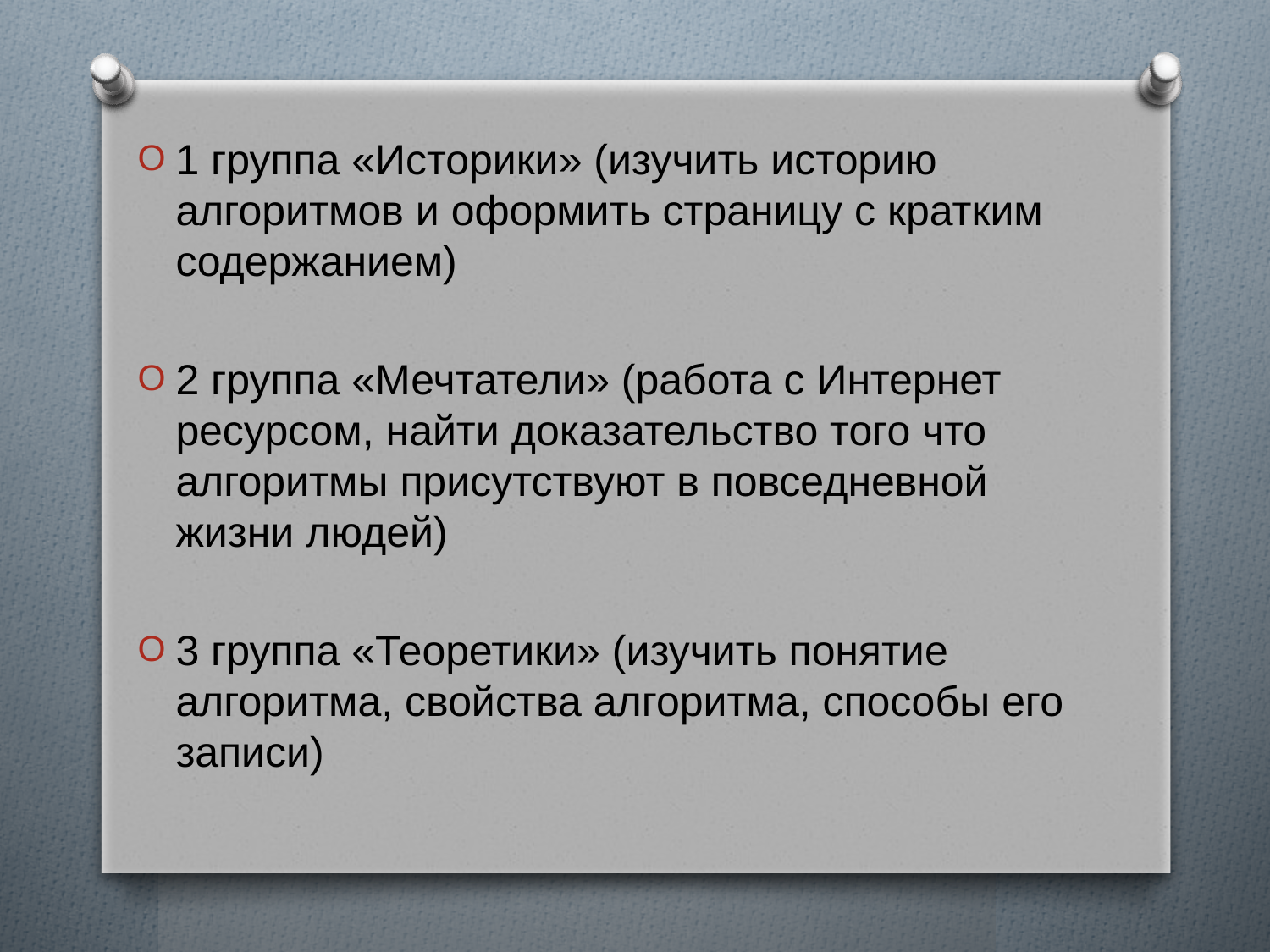

1 группа «Историки» (изучить историю алгоритмов и оформить страницу с кратким содержанием)

2 группа «Мечтатели» (работа с Интернет ресурсом, найти доказательство того что алгоритмы присутствуют в повседневной жизни людей)

3 группа «Теоретики» (изучить понятие алгоритма, свойства алгоритма, способы его записи)